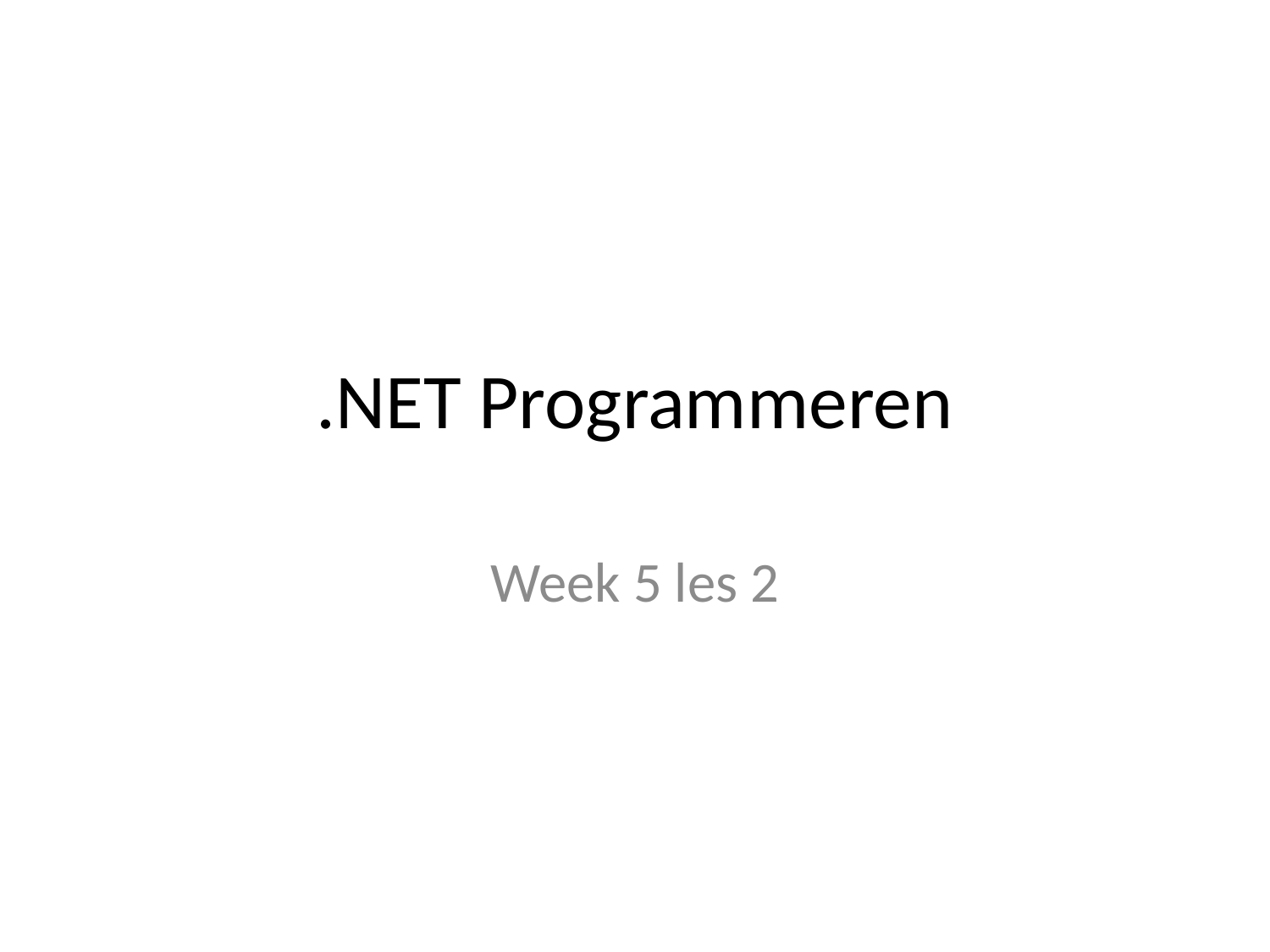

# .NET Programmeren
Week 5 les 2